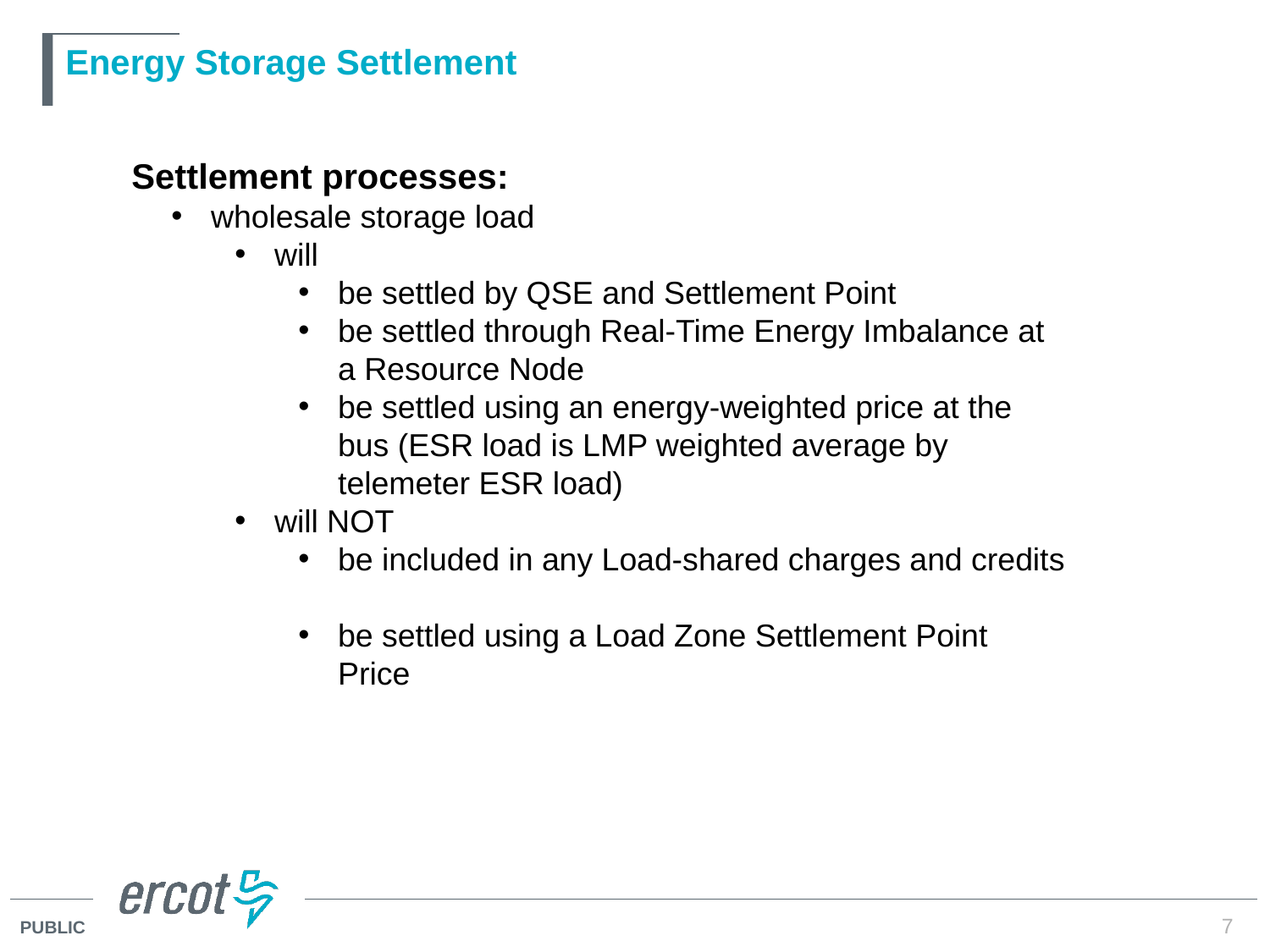

# Energy Storage Settlement
Settlement processes:
wholesale storage load
will
be settled by QSE and Settlement Point
be settled through Real-Time Energy Imbalance at a Resource Node
be settled using an energy-weighted price at the bus (ESR load is LMP weighted average by telemeter ESR load)
will NOT
be included in any Load-shared charges and credits
be settled using a Load Zone Settlement Point Price

7